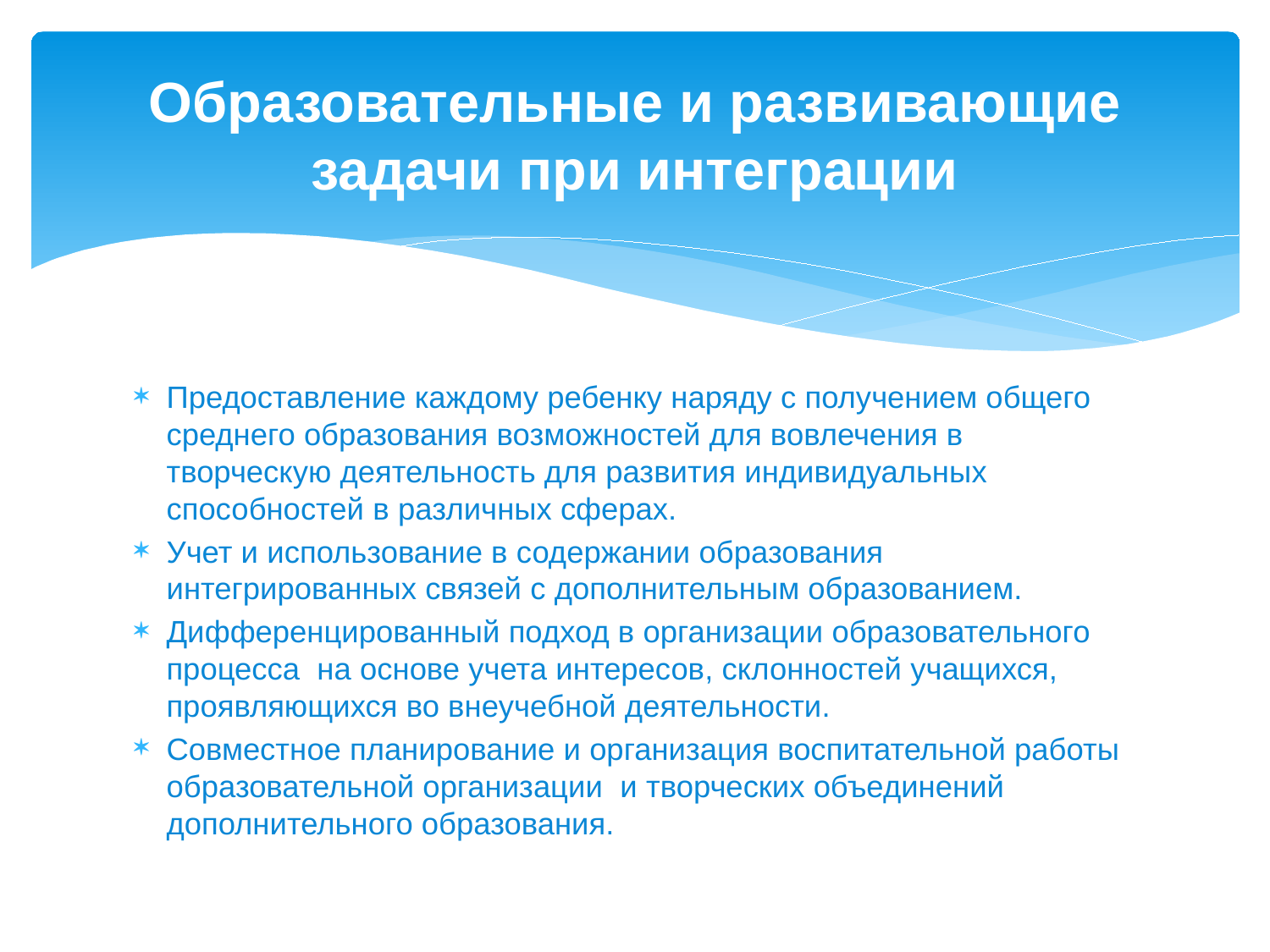

# Образовательные и развивающие задачи при интеграции
Предоставление каждому ребенку наряду с получением общего среднего образования возможностей для вовлечения в творческую деятельность для развития индивидуальных способностей в различных сферах.
Учет и использование в содержании образования интегрированных связей с дополнительным образованием.
Дифференцированный подход в организации образовательного процесса  на основе учета интересов, склонностей учащихся, проявляющихся во внеучебной деятельности.
Совместное планирование и организация воспитательной работы образовательной организации  и творческих объединений дополнительного образования.